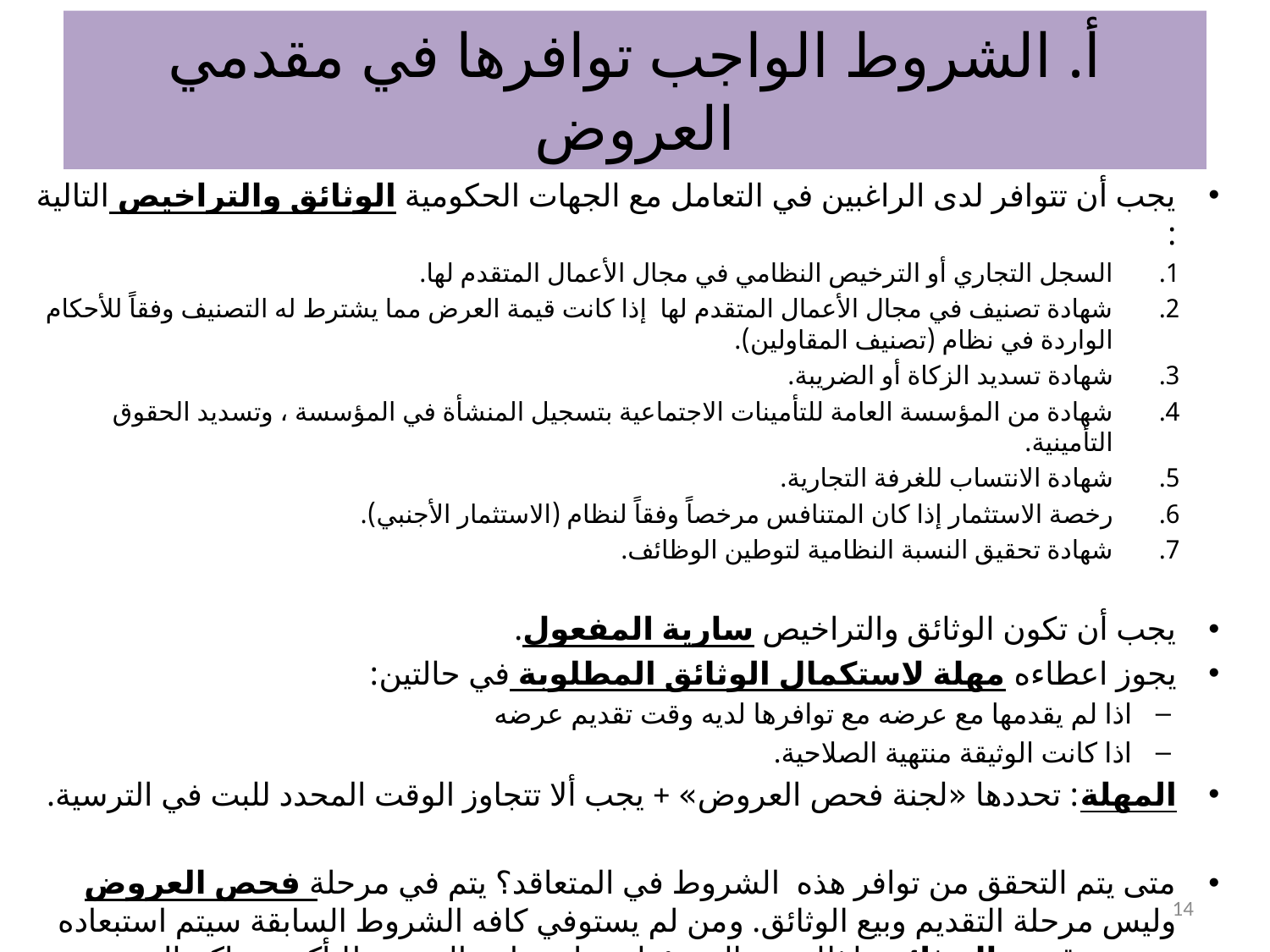

# أ. الشروط الواجب توافرها في مقدمي العروض
يجب أن تتوافر لدى الراغبين في التعامل مع الجهات الحكومية الوثائق والتراخيص التالية :
السجل التجاري أو الترخيص النظامي في مجال الأعمال المتقدم لها.
شهادة تصنيف في مجال الأعمال المتقدم لها  إذا كانت قيمة العرض مما يشترط له التصنيف وفقاً للأحكام الواردة في نظام (تصنيف المقاولين).
شهادة تسديد الزكاة أو الضريبة.
شهادة من المؤسسة العامة للتأمينات الاجتماعية بتسجيل المنشأة في المؤسسة ، وتسديد الحقوق التأمينية.
شهادة الانتساب للغرفة التجارية.
رخصة الاستثمار إذا كان المتنافس مرخصاً وفقاً لنظام (الاستثمار الأجنبي).
شهادة تحقيق النسبة النظامية لتوطين الوظائف.

يجب أن تكون الوثائق والتراخيص سارية المفعول.
يجوز اعطاءه مهلة لاستكمال الوثائق المطلوبة في حالتين:
اذا لم يقدمها مع عرضه مع توافرها لديه وقت تقديم عرضه
اذا كانت الوثيقة منتهية الصلاحية.
المهلة: تحددها «لجنة فحص العروض» + يجب ألا تتجاوز الوقت المحدد للبت في الترسية.

متى يتم التحقق من توافر هذه  الشروط في المتعاقد؟ يتم في مرحلة فحص العروض وليس مرحلة التقديم وبيع الوثائق. ومن لم يستوفي كافه الشروط السابقة سيتم استبعاده ويخسر قيمه الـوثائق. لذلك تقع المسؤولية على عاتق المتقدم للتأكد من اكتمال الشروط فيه.

14